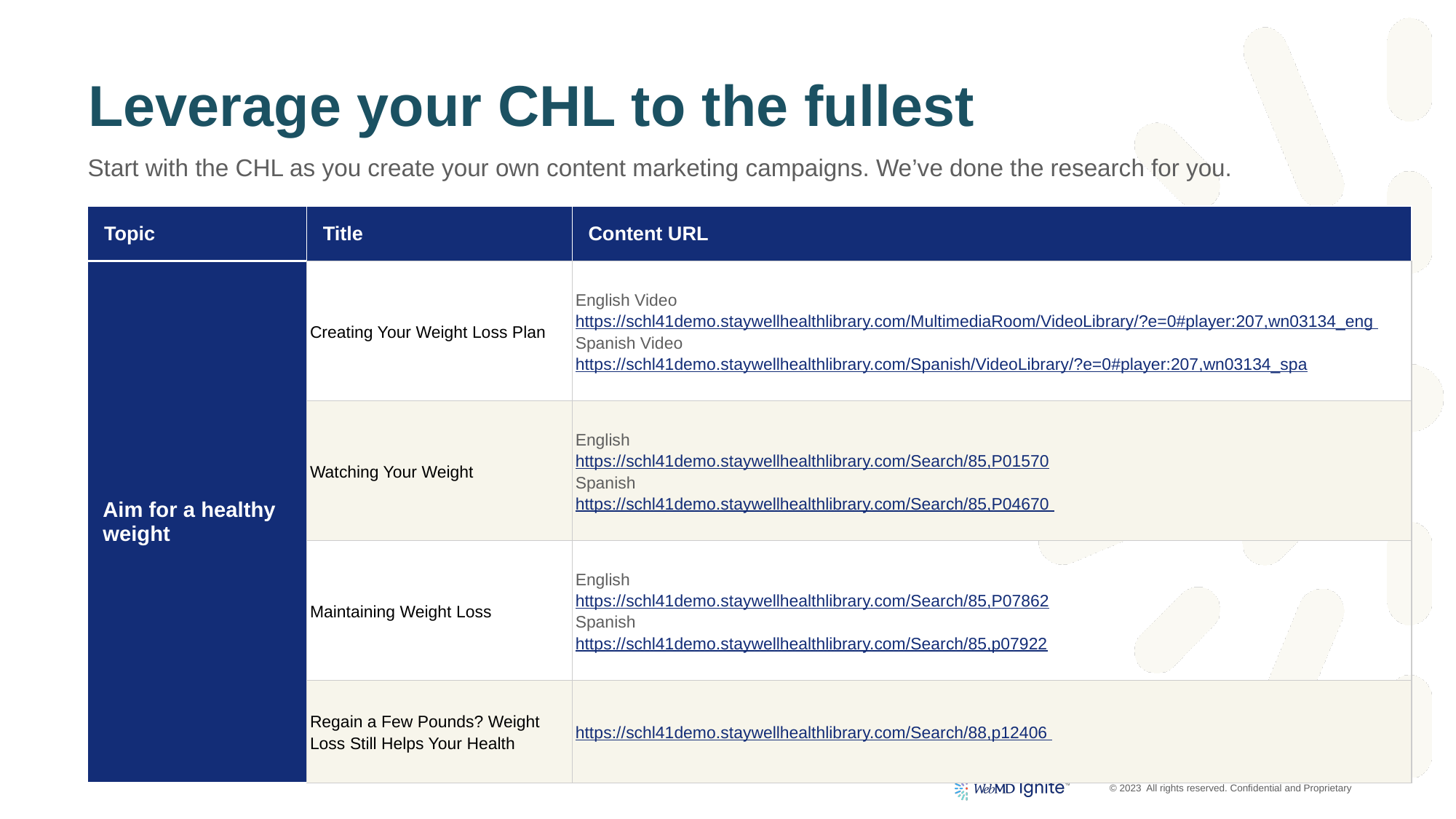

# Leverage your CHL to the fullest
Start with the CHL as you create your own content marketing campaigns. We’ve done the research for you.
| Topic | Title | Content URL |
| --- | --- | --- |
| Aim for a healthy weight | Creating Your Weight Loss Plan | English Video https://schl41demo.staywellhealthlibrary.com/MultimediaRoom/VideoLibrary/?e=0#player:207,wn03134\_eng Spanish Video https://schl41demo.staywellhealthlibrary.com/Spanish/VideoLibrary/?e=0#player:207,wn03134\_spa |
|  | Watching Your Weight | English https://schl41demo.staywellhealthlibrary.com/Search/85,P01570 Spanish https://schl41demo.staywellhealthlibrary.com/Search/85,P04670 |
|  | Maintaining Weight Loss | English https://schl41demo.staywellhealthlibrary.com/Search/85,P07862 Spanish https://schl41demo.staywellhealthlibrary.com/Search/85,p07922 |
|  | Regain a Few Pounds? Weight Loss Still Helps Your Health | https://schl41demo.staywellhealthlibrary.com/Search/88,p12406 |